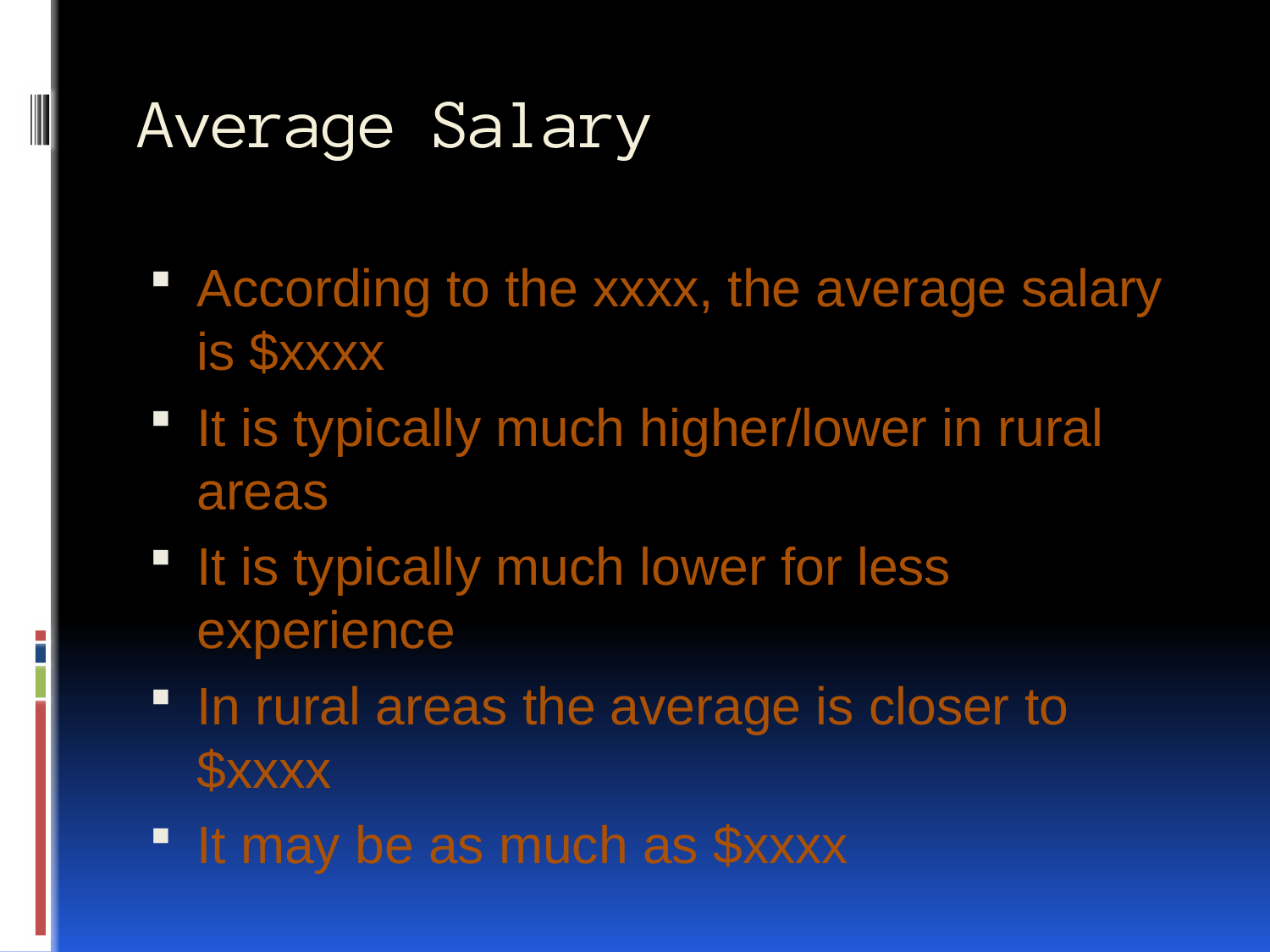

# Average Salary
According to the xxxx, the average salary is $xxxx
It is typically much higher/lower in rural areas
It is typically much lower for less experience
In rural areas the average is closer to $xxxx
It may be as much as $xxxx